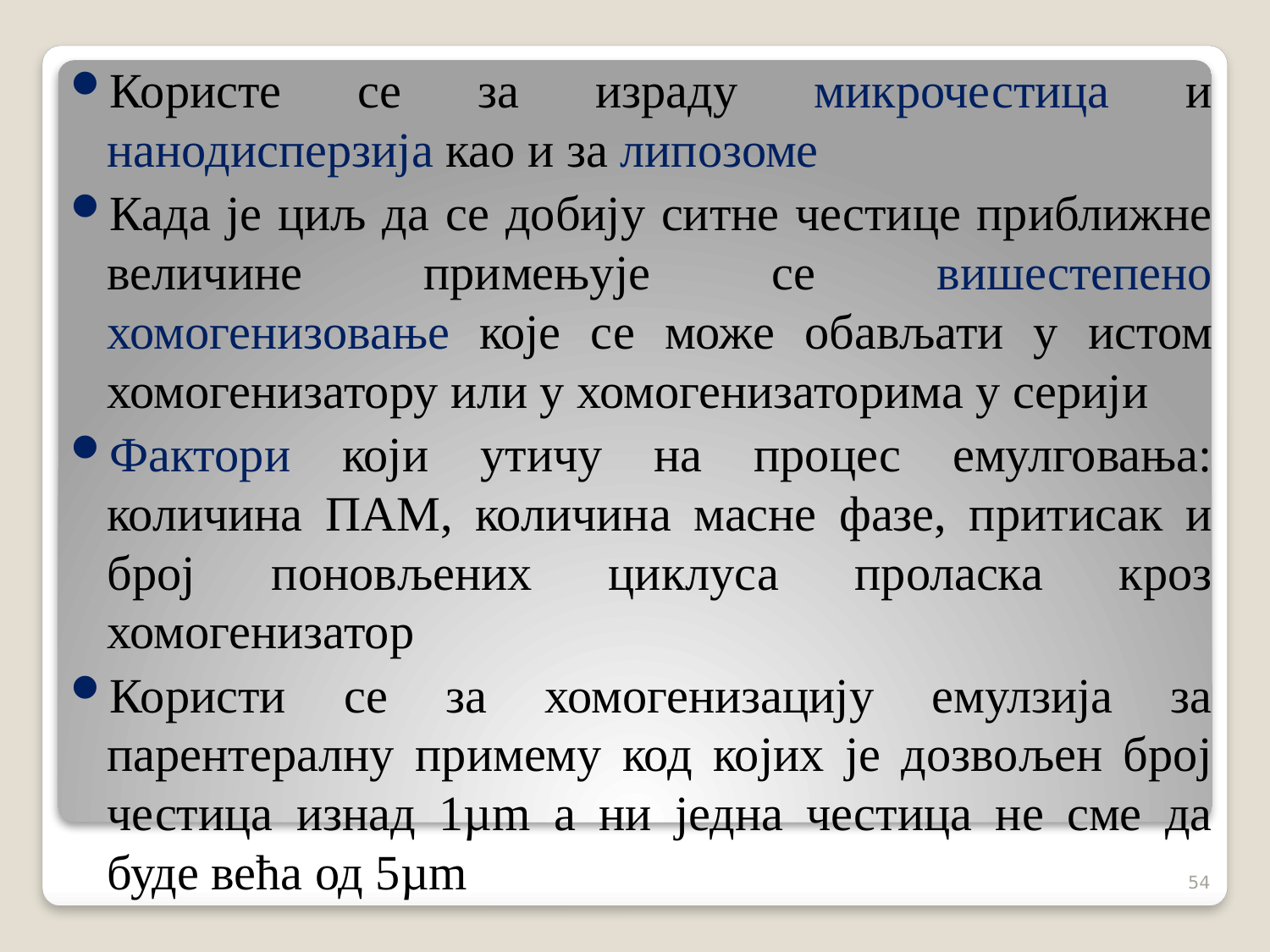

Користе се за израду микрочестица и нанодисперзија као и за липозоме
Када је циљ да се добију ситне честице приближне величине примењује се вишестепено хомогенизовање које се може обављати у истом хомогенизатору или у хомогенизаторима у серији
Фактори који утичу на процес емулговања: количина ПАМ, количина масне фазе, притисак и број поновљених циклуса проласка кроз хомогенизатор
Користи се за хомогенизацију емулзија за парентералну примему код којих је дозвољен број честица изнад 1µm а ни једна честица не сме да буде већа од 5µm

54